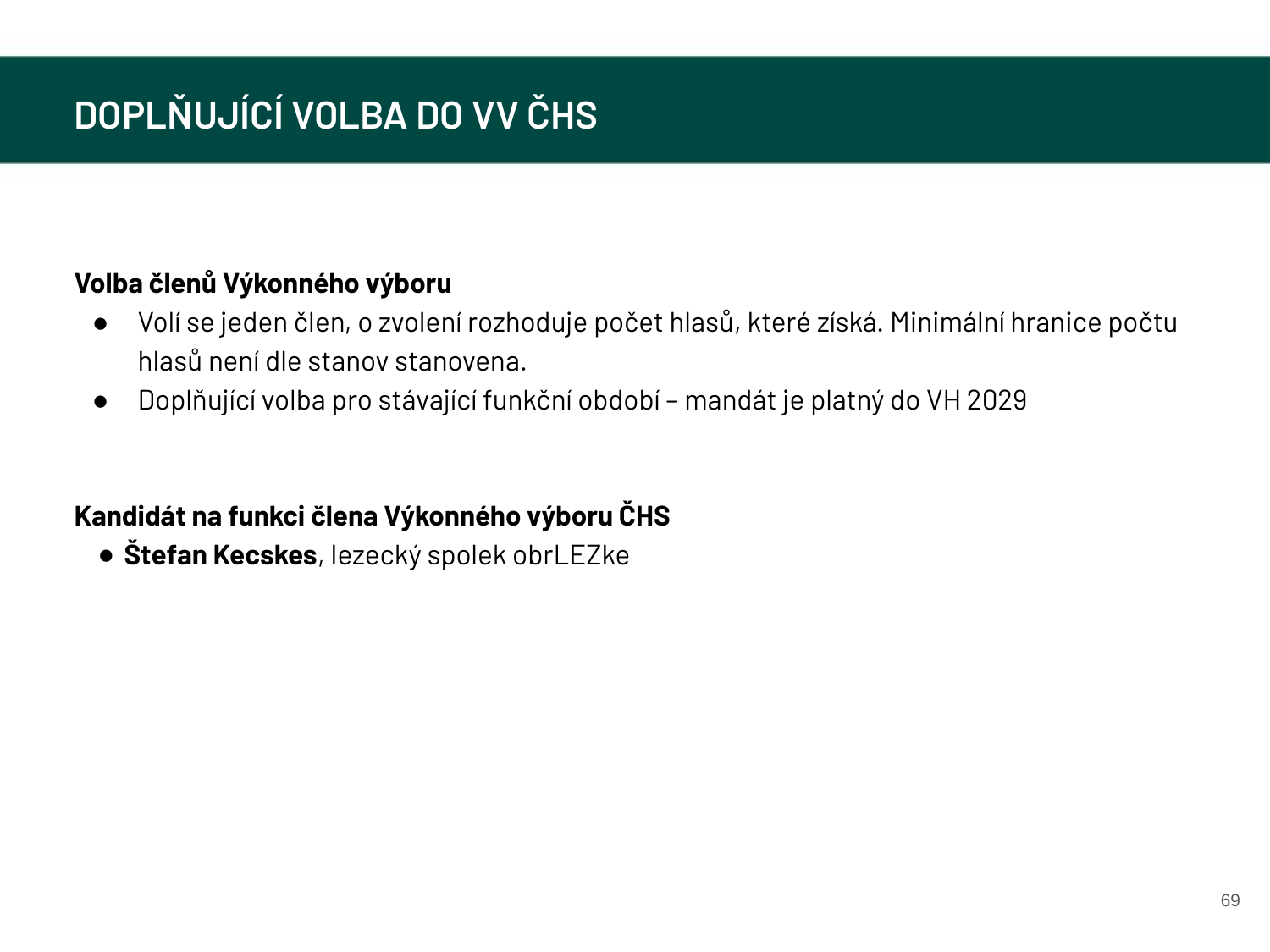

DOPLŇUJÍCÍ VOLBA DO VV ČHS
Volba členů Výkonného výboru
Volí se jeden člen, o zvolení rozhoduje počet hlasů, které získá. Minimální hranice počtu hlasů není dle stanov stanovena.
Doplňující volba pro stávající funkční období – mandát je platný do VH 2029

Kandidát na funkci člena Výkonného výboru ČHS
Štefan Kecskes, lezecký spolek obrLEZke

69